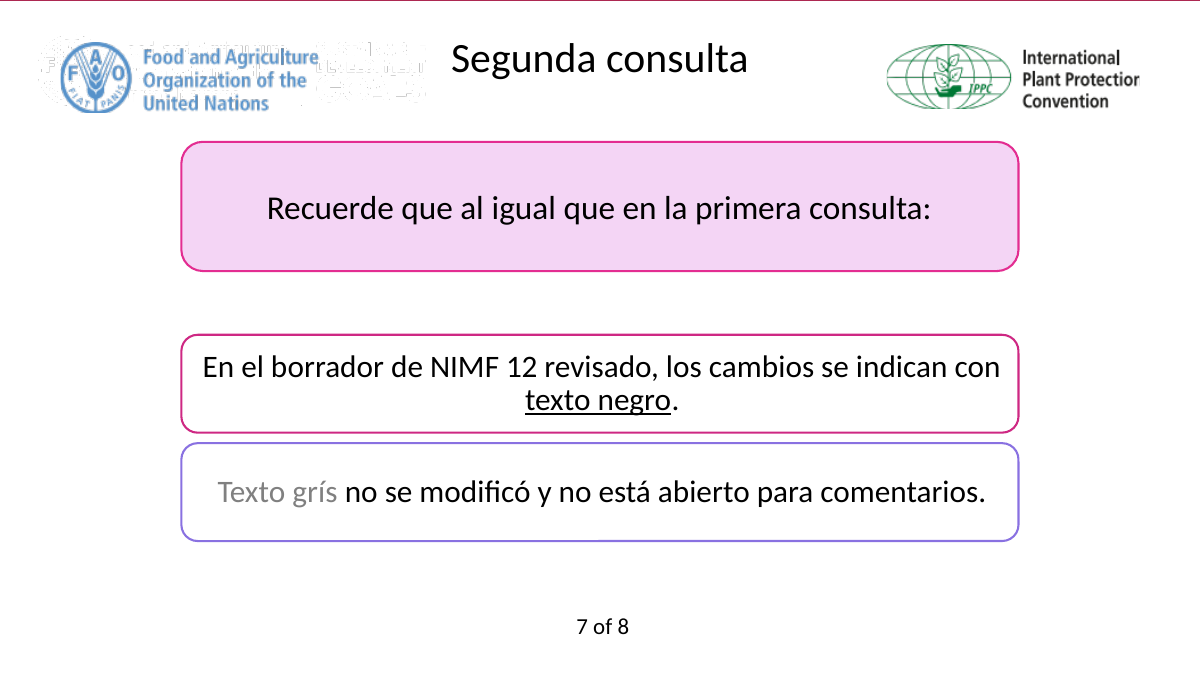

Segunda consulta
Recuerde que al igual que en la primera consulta:
En el borrador de NIMF 12 revisado, los cambios se indican con texto negro.
Texto grís no se modificó y no está abierto para comentarios.
7 of 8